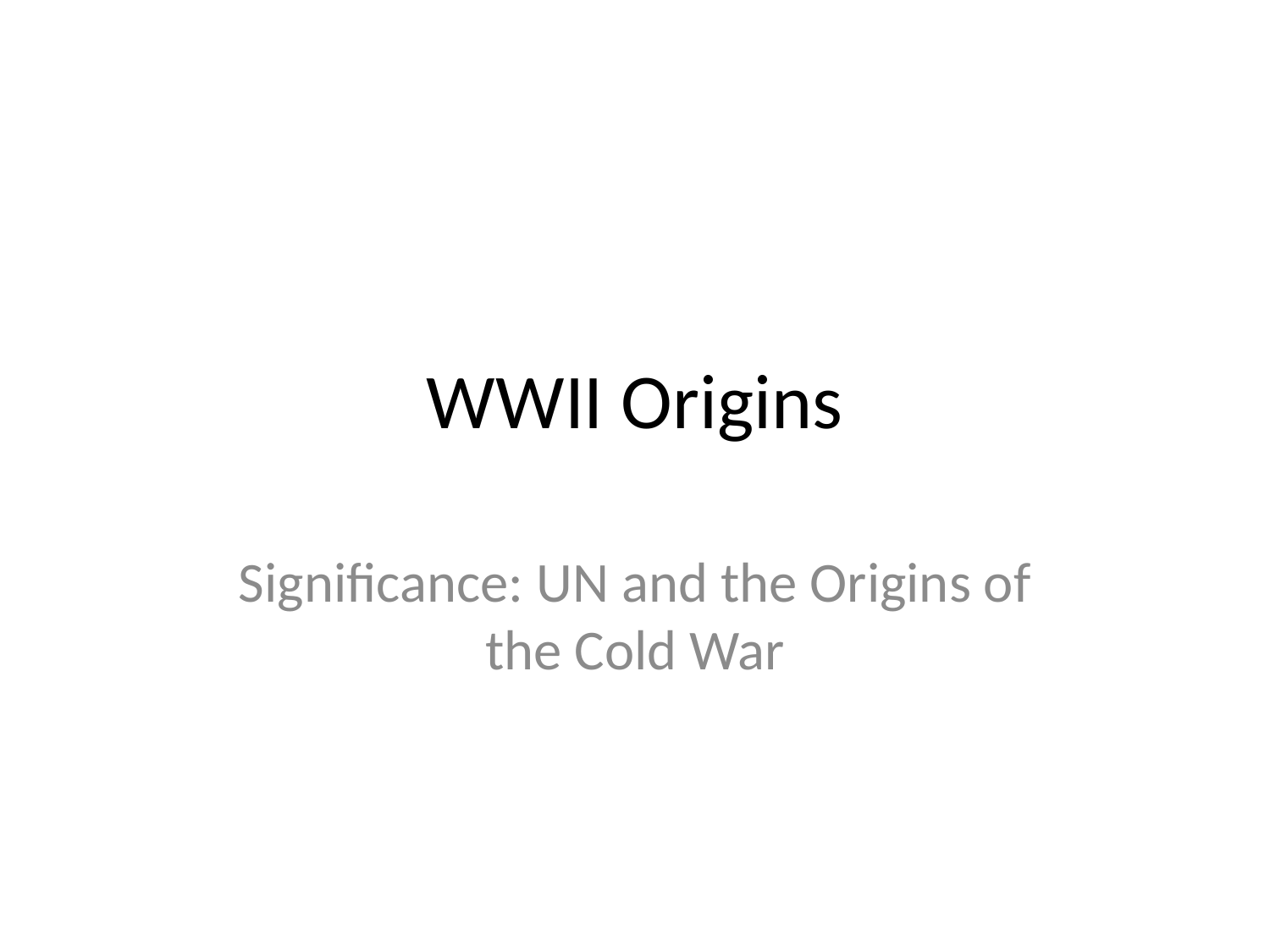

# WWII Origins
Significance: UN and the Origins of the Cold War